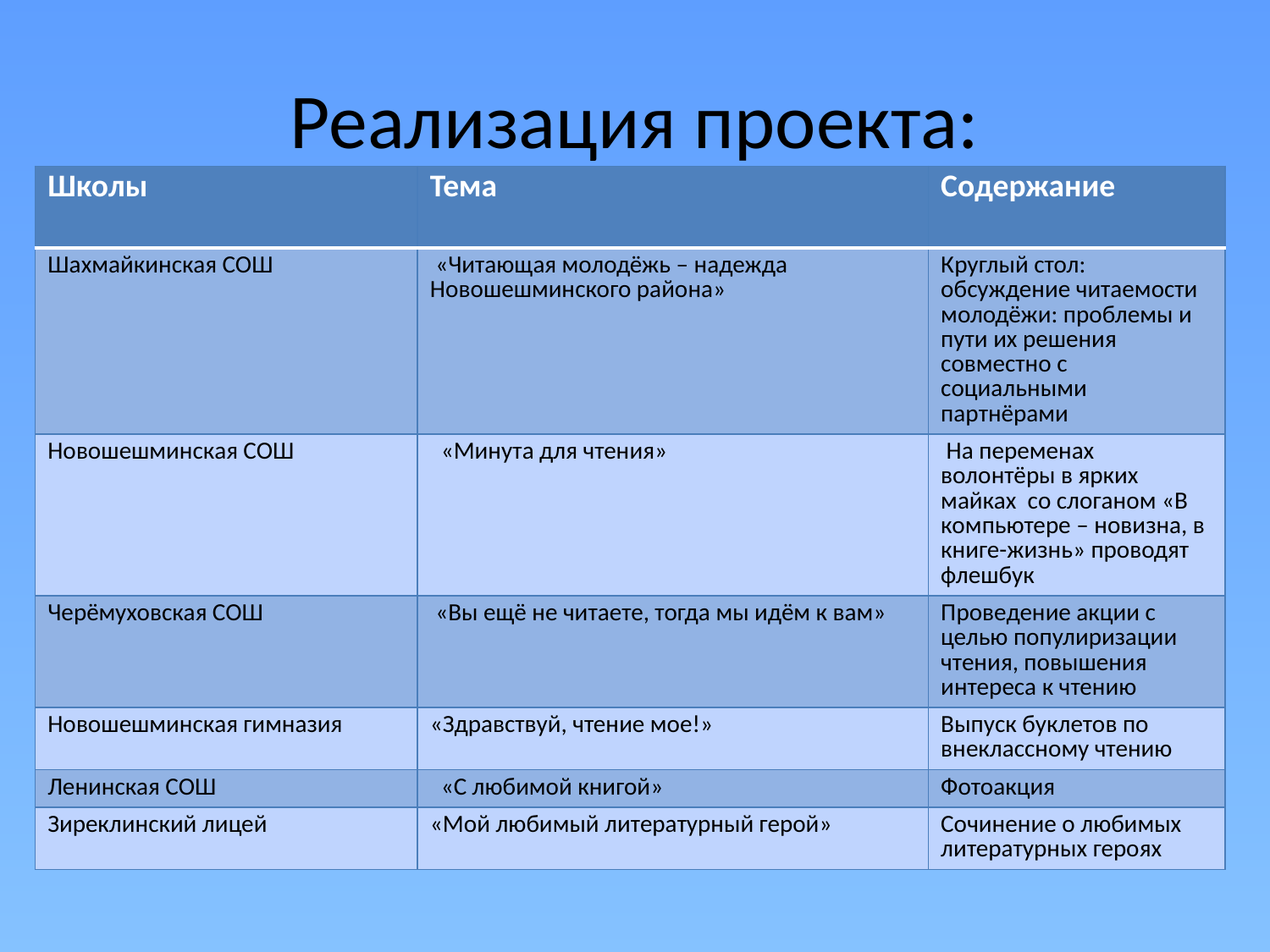

# Реализация проекта:
| Школы | Тема | Содержание |
| --- | --- | --- |
| Шахмайкинская СОШ | «Читающая молодёжь – надежда Новошешминского района» | Круглый стол: обсуждение читаемости молодёжи: проблемы и пути их решения совместно с социальными партнёрами |
| Новошешминская СОШ | «Минута для чтения» | На переменах волонтёры в ярких майках со слоганом «В компьютере – новизна, в книге-жизнь» проводят флешбук |
| Черёмуховская СОШ | «Вы ещё не читаете, тогда мы идём к вам» | Проведение акции с целью популиризации чтения, повышения интереса к чтению |
| Новошешминская гимназия | «Здравствуй, чтение мое!» | Выпуск буклетов по внеклассному чтению |
| Ленинская СОШ | «С любимой книгой» | Фотоакция |
| Зиреклинский лицей | «Мой любимый литературный герой» | Сочинение о любимых литературных героях |